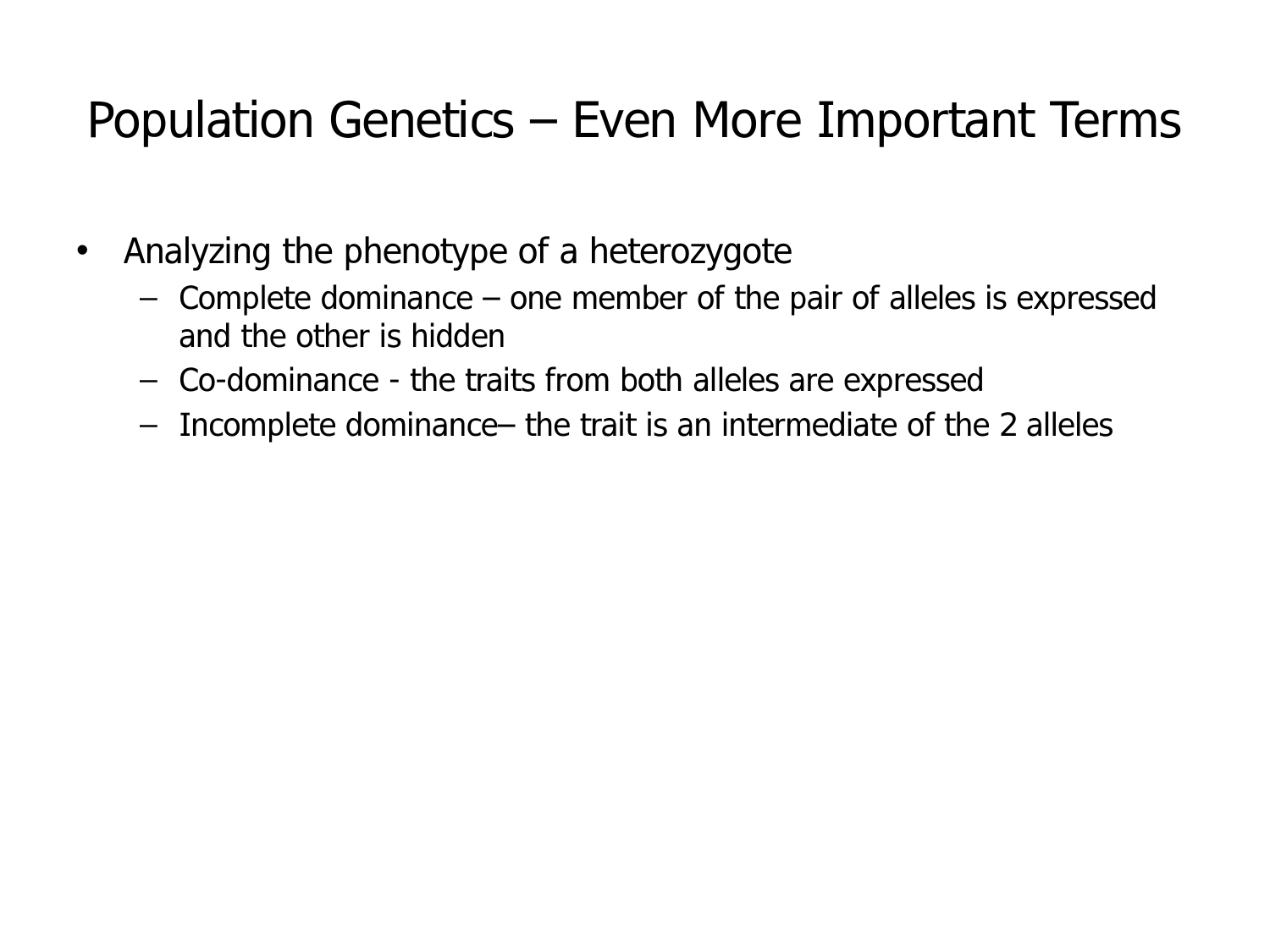

# Population Genetics – Even More Important Terms
Analyzing the phenotype of a heterozygote
Complete dominance – one member of the pair of alleles is expressed and the other is hidden
Co-dominance - the traits from both alleles are expressed
Incomplete dominance– the trait is an intermediate of the 2 alleles